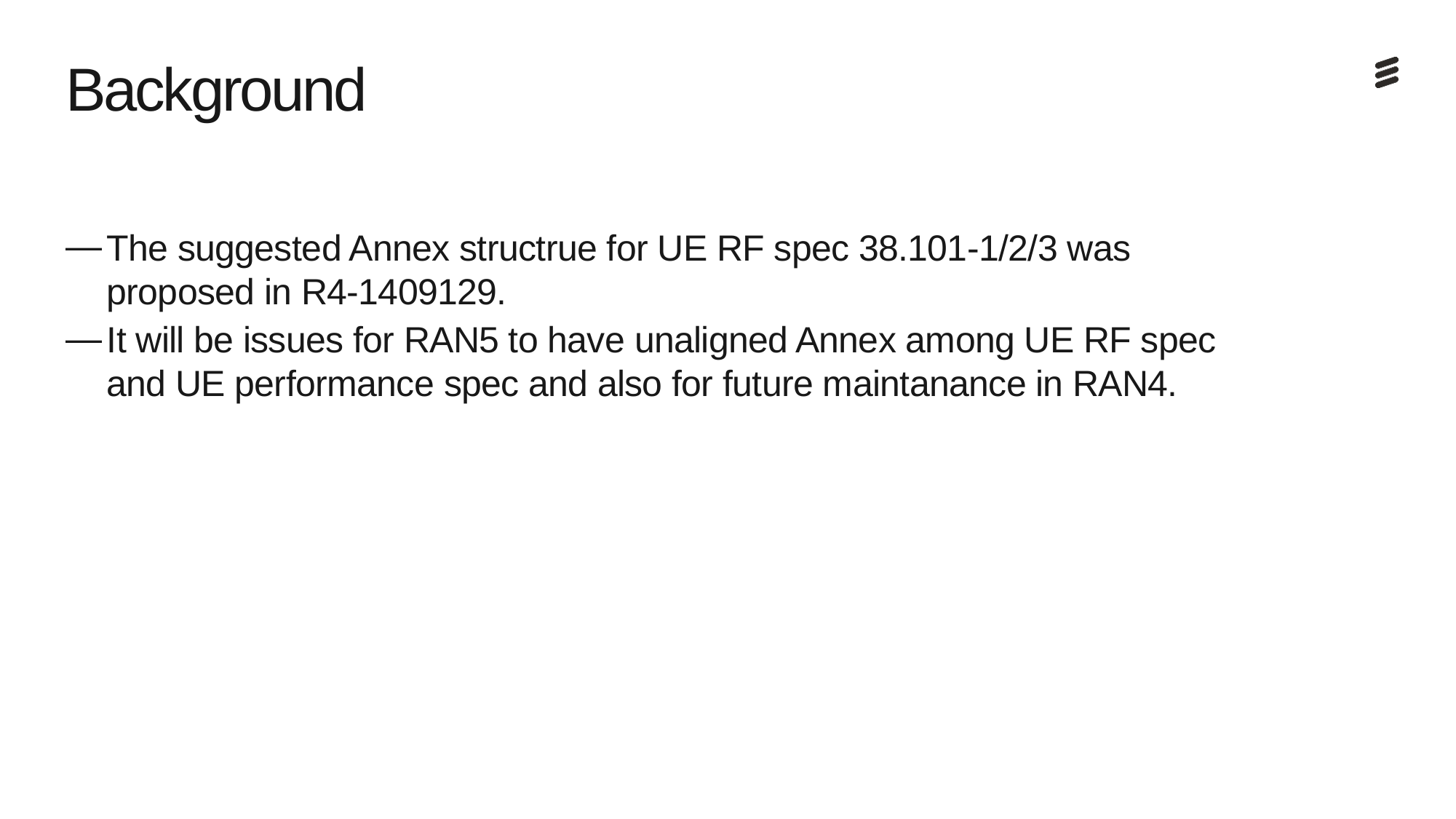

# Background
The suggested Annex structrue for UE RF spec 38.101-1/2/3 was proposed in R4-1409129.
It will be issues for RAN5 to have unaligned Annex among UE RF spec and UE performance spec and also for future maintanance in RAN4.